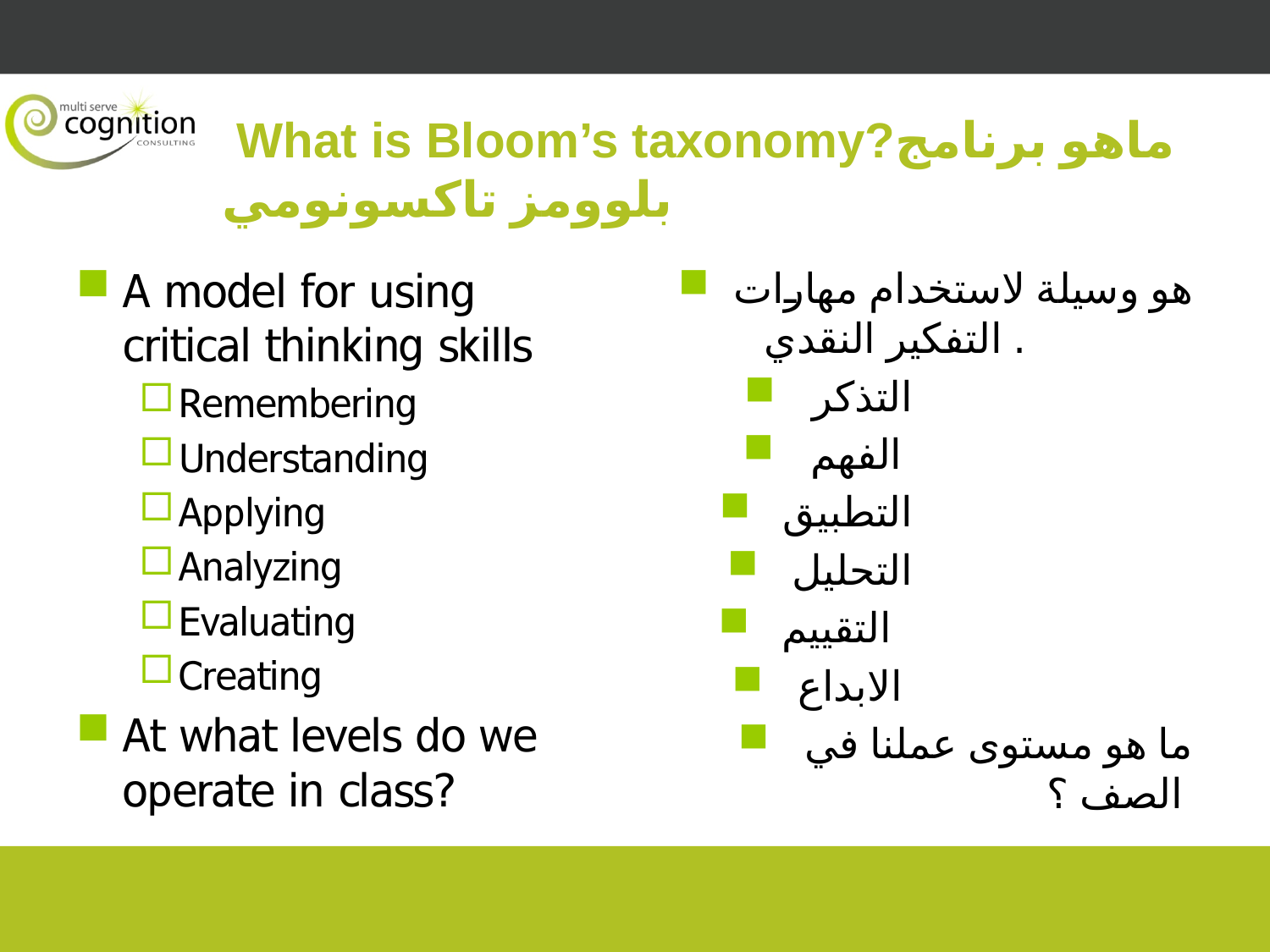

# What is Bloom’s taxonomy?ماهو برنامج بلوومز تاكسونومي
A model for using critical thinking skills
Remembering
Understanding
Applying
Analyzing
Evaluating
Creating
At what levels do we operate in class?

هو وسيلة لاستخدام مهارات التفكير النقدي .
التذكر
الفهم
التطبيق
التحليل
التقييم
الابداع
ما هو مستوى عملنا في الصف ؟